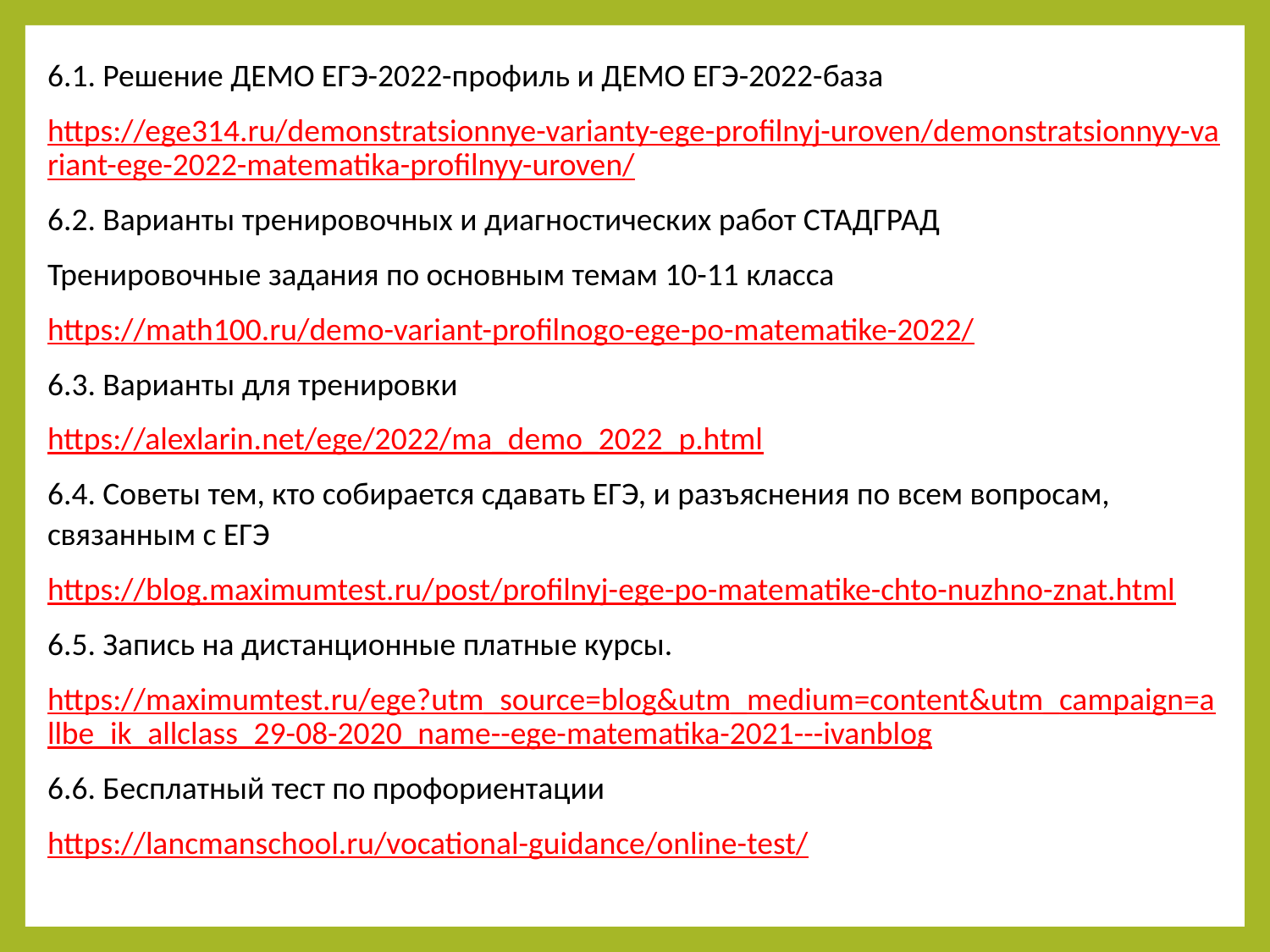

6.1. Решение ДЕМО ЕГЭ-2022-профиль и ДЕМО ЕГЭ-2022-база
https://ege314.ru/demonstratsionnye-varianty-ege-profilnyj-uroven/demonstratsionnyy-variant-ege-2022-matematika-profilnyy-uroven/
6.2. Варианты тренировочных и диагностических работ СТАДГРАД
Тренировочные задания по основным темам 10-11 класса
https://math100.ru/demo-variant-profilnogo-ege-po-matematike-2022/
6.3. Варианты для тренировки
https://alexlarin.net/ege/2022/ma_demo_2022_p.html
6.4. Советы тем, кто собирается сдавать ЕГЭ, и разъяснения по всем вопросам, связанным с ЕГЭ
https://blog.maximumtest.ru/post/profilnyj-ege-po-matematike-chto-nuzhno-znat.html
6.5. Запись на дистанционные платные курсы.
https://maximumtest.ru/ege?utm_source=blog&utm_medium=content&utm_campaign=allbe_ik_allclass_29-08-2020_name--ege-matematika-2021---ivanblog
6.6. Бесплатный тест по профориентации
https://lancmanschool.ru/vocational-guidance/online-test/